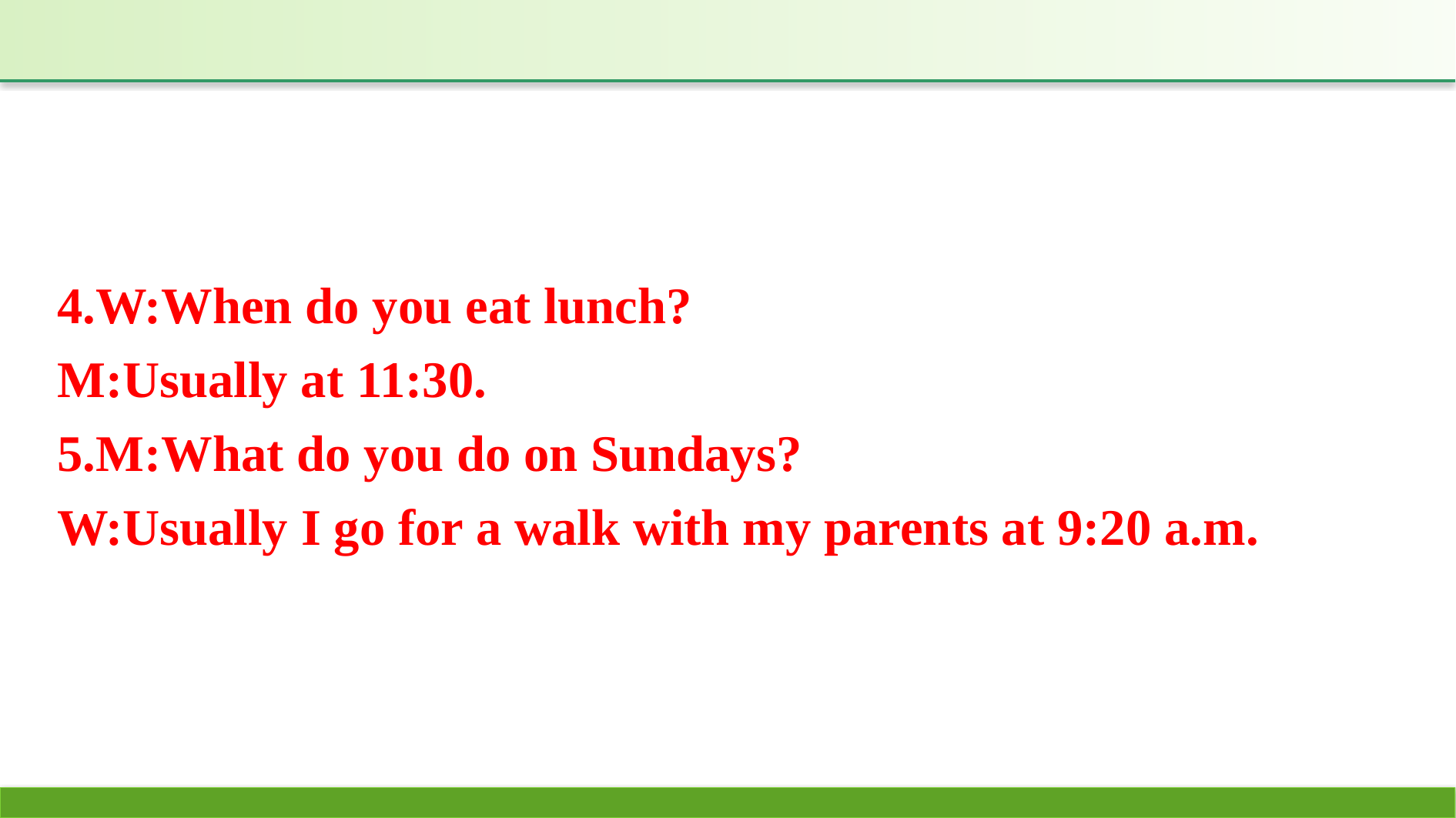

4.W:When do you eat lunch?
M:Usually at 11:30.
5.M:What do you do on Sundays?
W:Usually I go for a walk with my parents at 9:20 a.m.